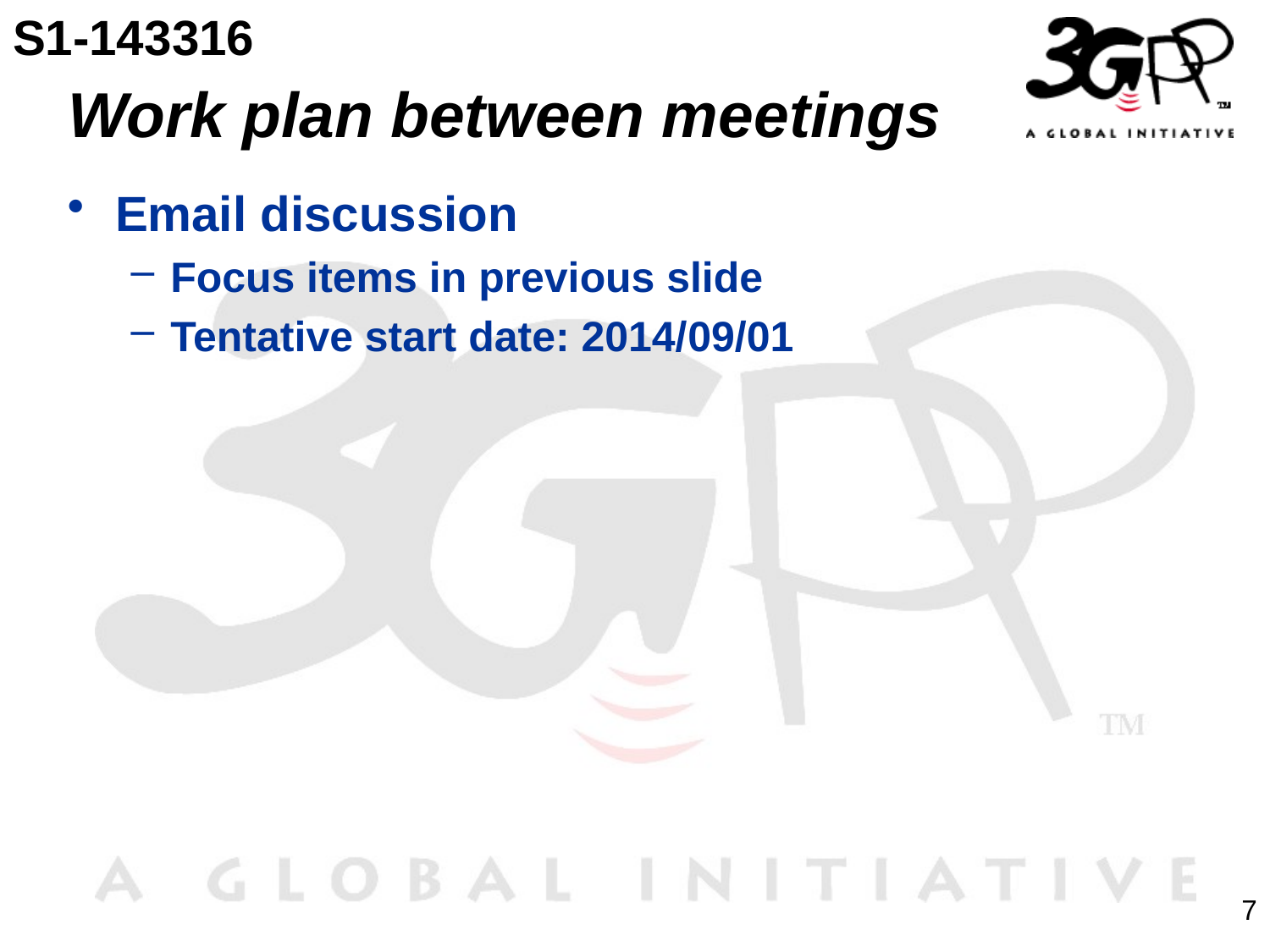

S1-143316
# Work plan between meetings
Email discussion
Focus items in previous slide
Tentative start date: 2014/09/01
7